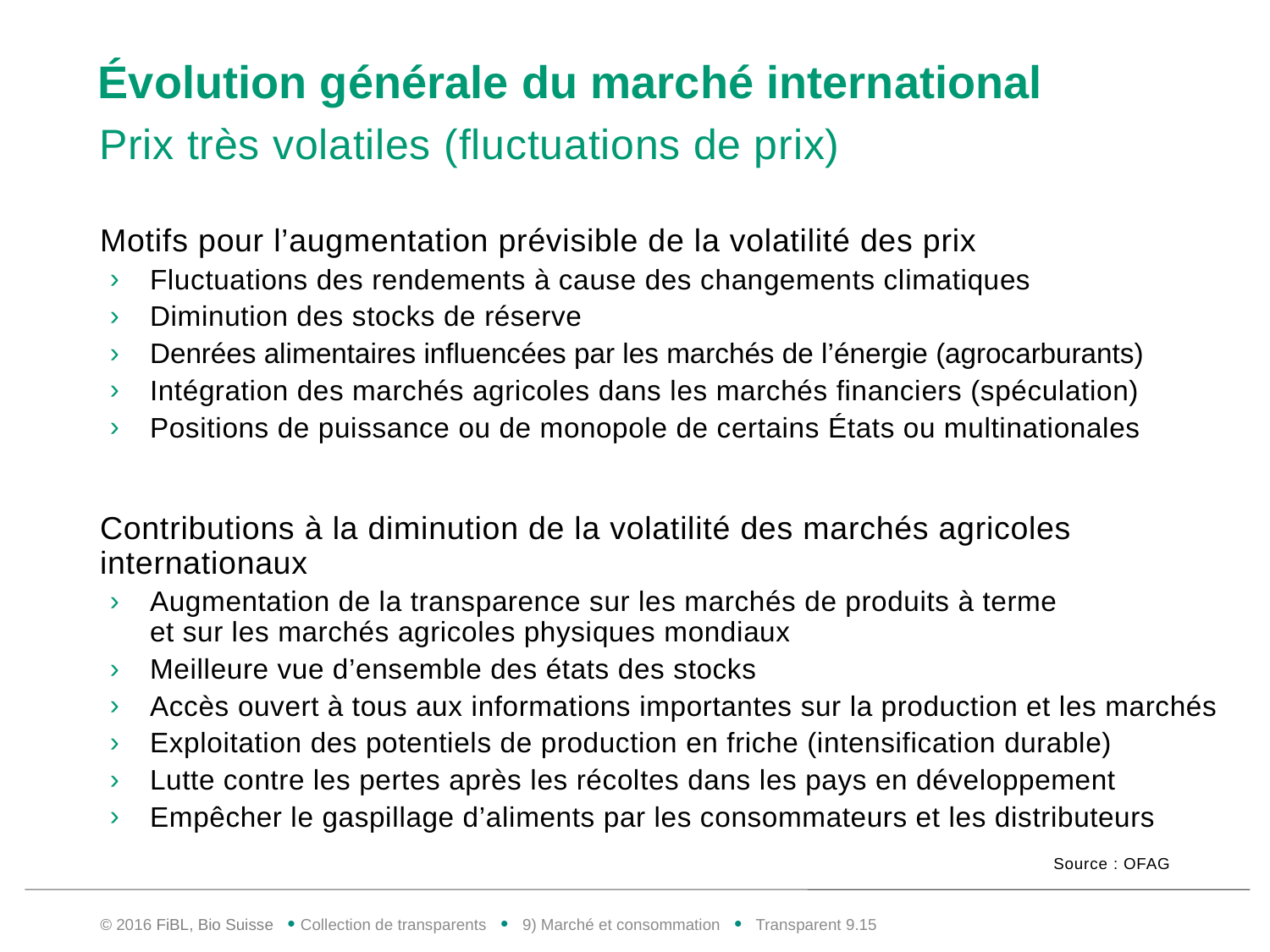

# Évolution générale du marché international
Prix très volatiles (fluctuations de prix)
Motifs pour l’augmentation prévisible de la volatilité des prix
Fluctuations des rendements à cause des changements climatiques
Diminution des stocks de réserve
Denrées alimentaires influencées par les marchés de l’énergie (agrocarburants)
Intégration des marchés agricoles dans les marchés financiers (spéculation)
Positions de puissance ou de monopole de certains États ou multinationales

Contributions à la diminution de la volatilité des marchés agricoles internationaux
Augmentation de la transparence sur les marchés de produits à terme
et sur les marchés agricoles physiques mondiaux
Meilleure vue d’ensemble des états des stocks
Accès ouvert à tous aux informations importantes sur la production et les marchés
Exploitation des potentiels de production en friche (intensification durable)
Lutte contre les pertes après les récoltes dans les pays en développement
Empêcher le gaspillage d’aliments par les consommateurs et les distributeurs
Source : OFAG
© 2016 FiBL, Bio Suisse   • Collection de transparents   •   9) Marché et consommation   •   Transparent 9.15